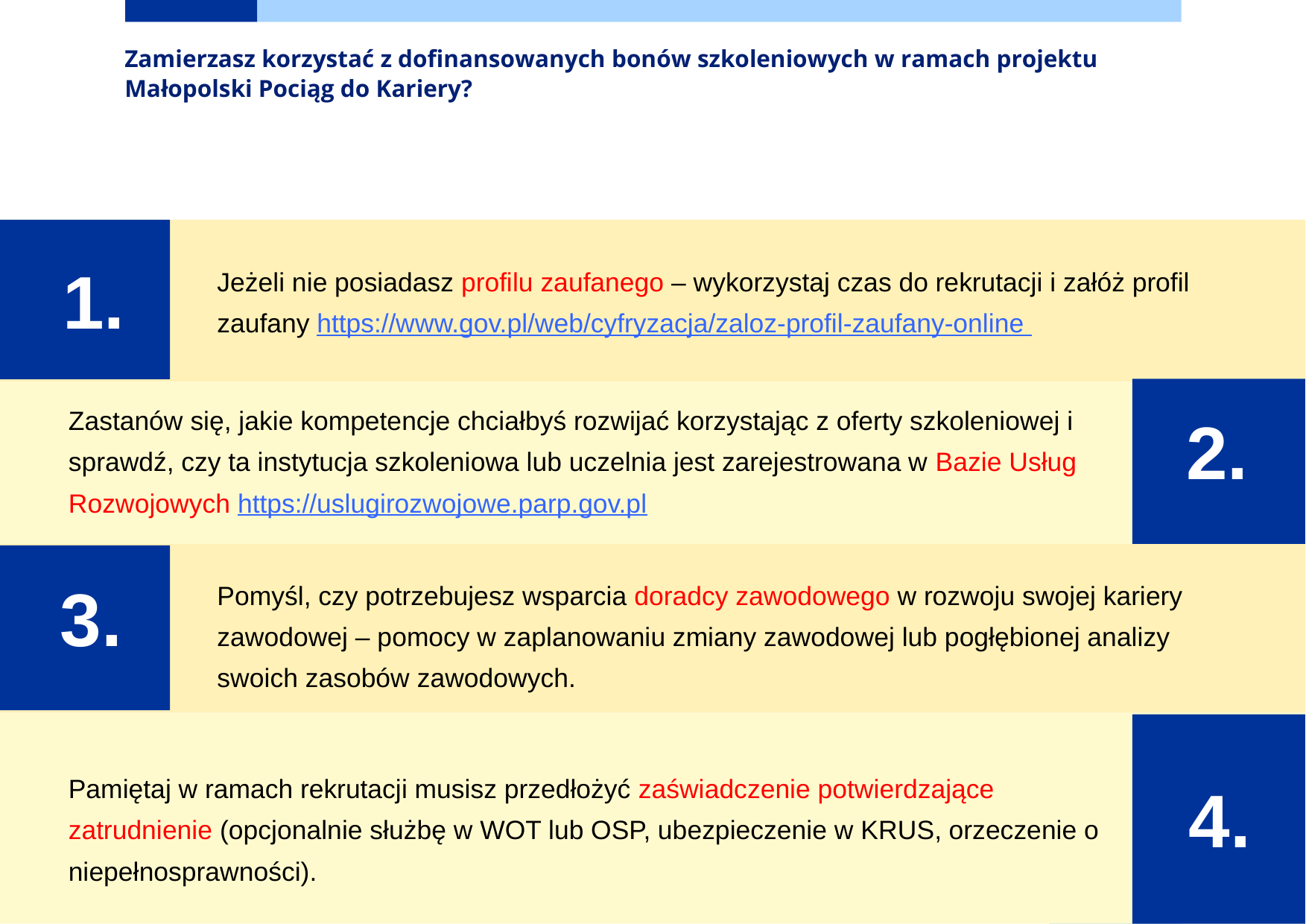

# Zamierzasz korzystać z dofinansowanych bonów szkoleniowych w ramach projektu Małopolski Pociąg do Kariery?

1.
Jeżeli nie posiadasz profilu zaufanego – wykorzystaj czas do rekrutacji i załóż profil zaufany https://www.gov.pl/web/cyfryzacja/zaloz-profil-zaufany-online

Zastanów się, jakie kompetencje chciałbyś rozwijać korzystając z oferty szkoleniowej i sprawdź, czy ta instytucja szkoleniowa lub uczelnia jest zarejestrowana w Bazie Usług Rozwojowych https://uslugirozwojowe.parp.gov.pl
2.

Pomyśl, czy potrzebujesz wsparcia doradcy zawodowego w rozwoju swojej kariery zawodowej – pomocy w zaplanowaniu zmiany zawodowej lub pogłębionej analizy swoich zasobów zawodowych.
3.

Pamiętaj w ramach rekrutacji musisz przedłożyć zaświadczenie potwierdzające zatrudnienie (opcjonalnie służbę w WOT lub OSP, ubezpieczenie w KRUS, orzeczenie o niepełnosprawności).
4.